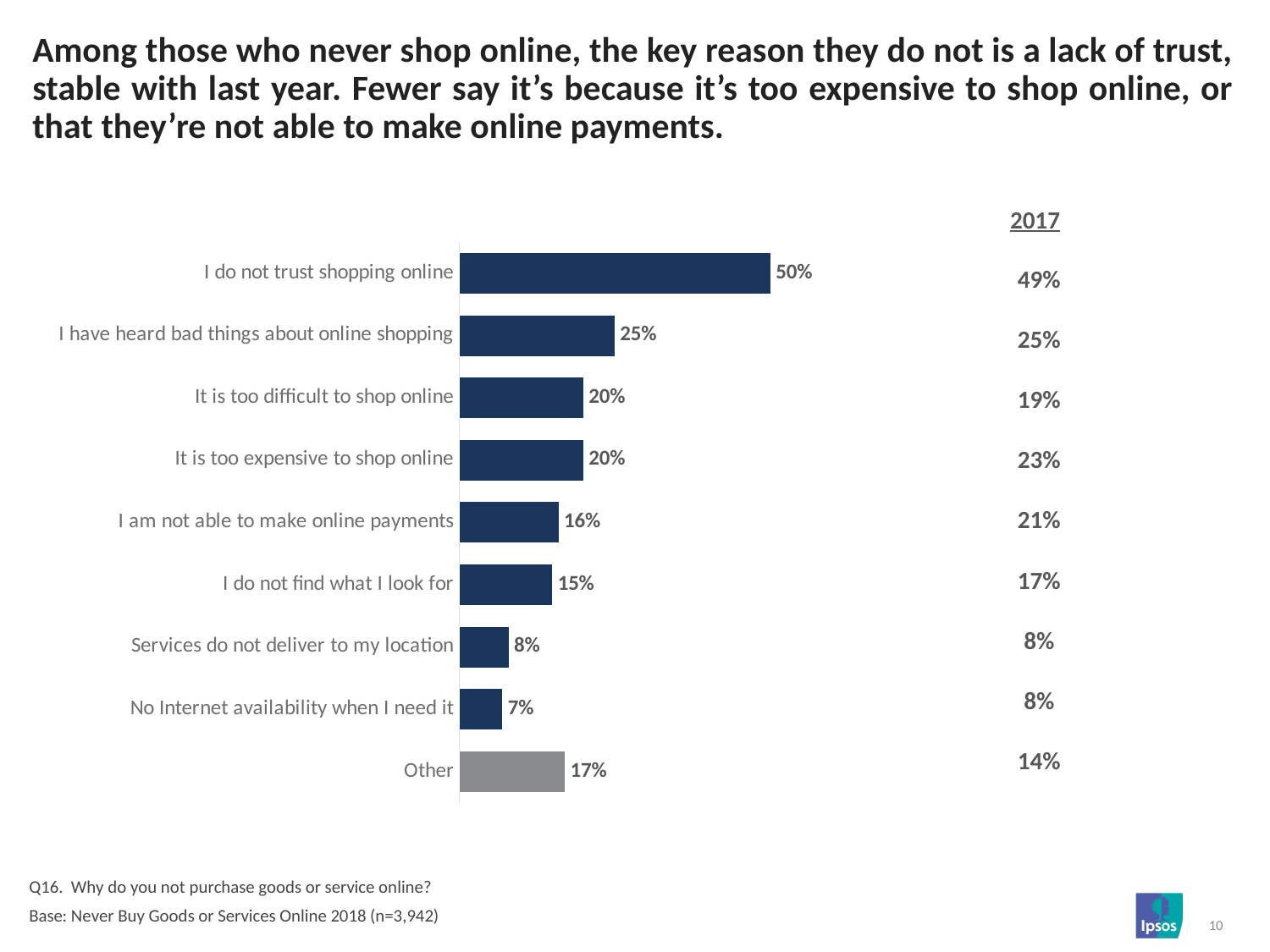

# Among those who never shop online, the key reason they do not is a lack of trust, stable with last year. Fewer say it’s because it’s too expensive to shop online, or that they’re not able to make online payments.
| 2017 |
| --- |

### Chart

| Category | Column1 |
|---|---|
| I do not trust shopping online | 0.5 |
| I have heard bad things about online shopping | 0.25 |
| It is too difficult to shop online | 0.2 |
| It is too expensive to shop online | 0.2 |
| I am not able to make online payments | 0.16 |
| I do not find what I look for | 0.15 |
| Services do not deliver to my location | 0.08 |
| No Internet availability when I need it | 0.07 |
| Other | 0.17 |
| 49% |
| --- |
| 25% |
| 19% |
| 23% |
| 21% |
| 17% |
| 8% |
| 8% |
| 14% |
Q16.  Why do you not purchase goods or service online?
Base: Never Buy Goods or Services Online 2018 (n=3,942)